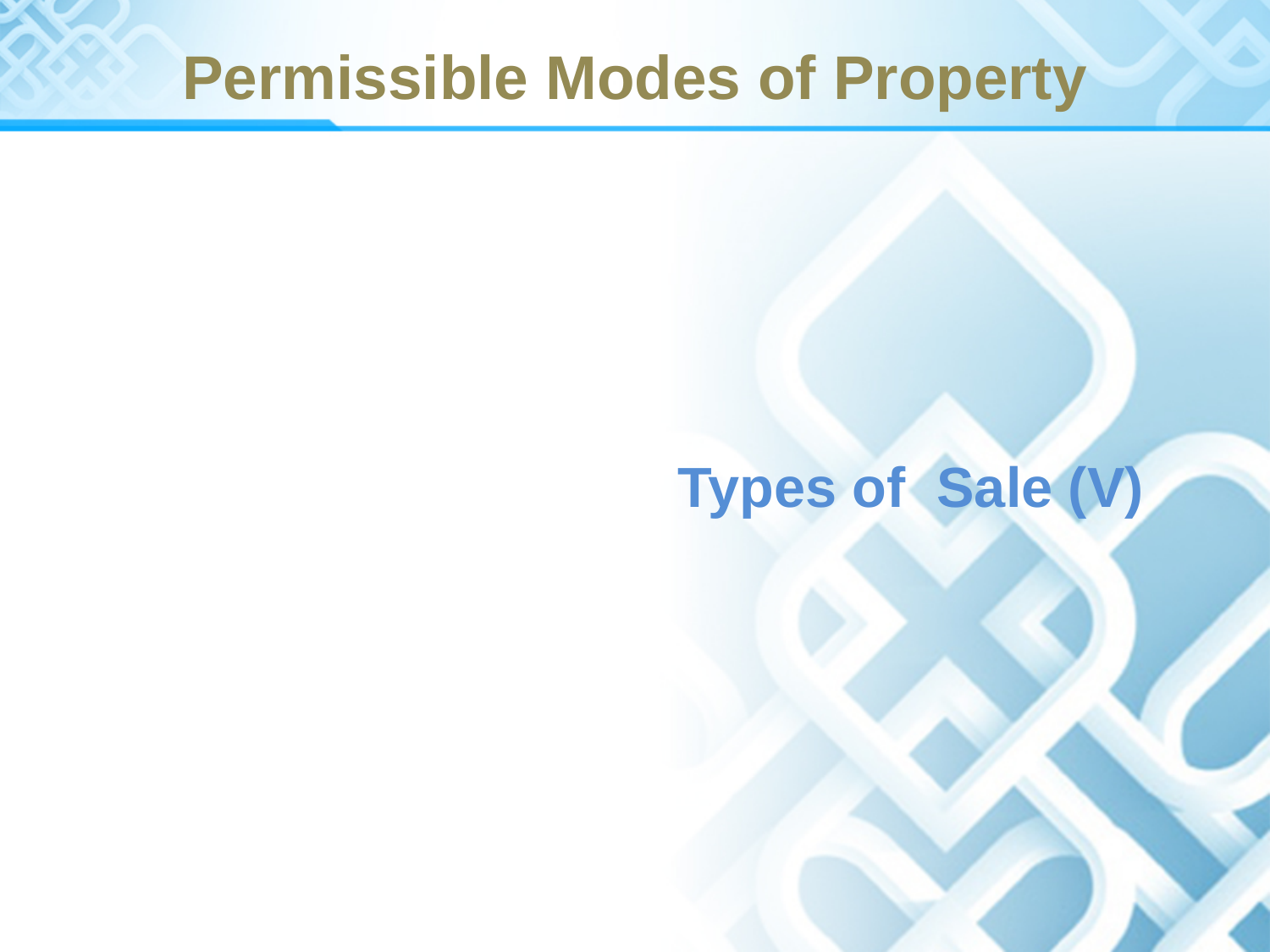

# Permissible Modes of Property
Types of  Sale (V)